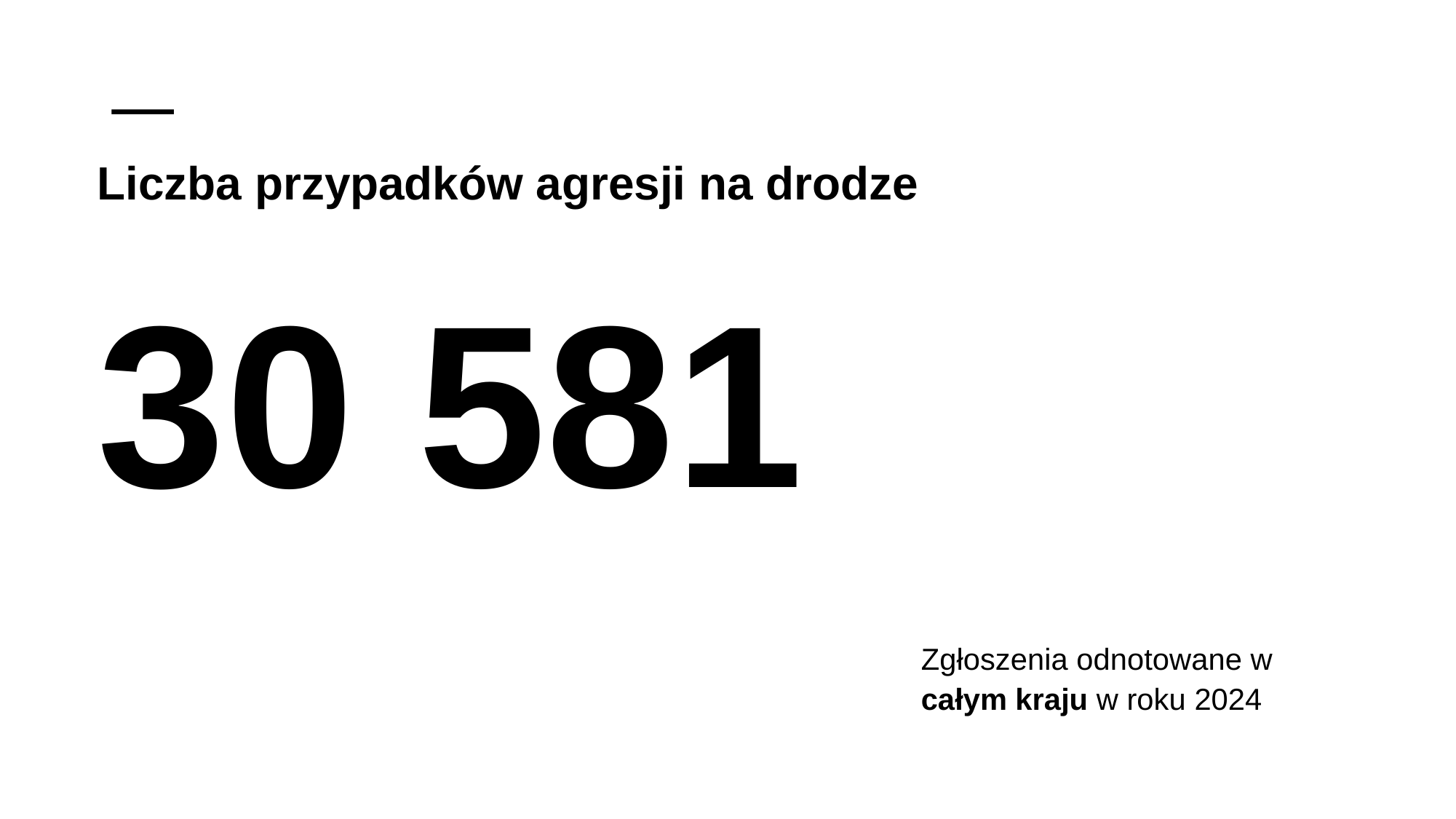

Liczba przypadków agresji na drodze
30 581
# Zgłoszenia odnotowane w całym kraju w roku 2024